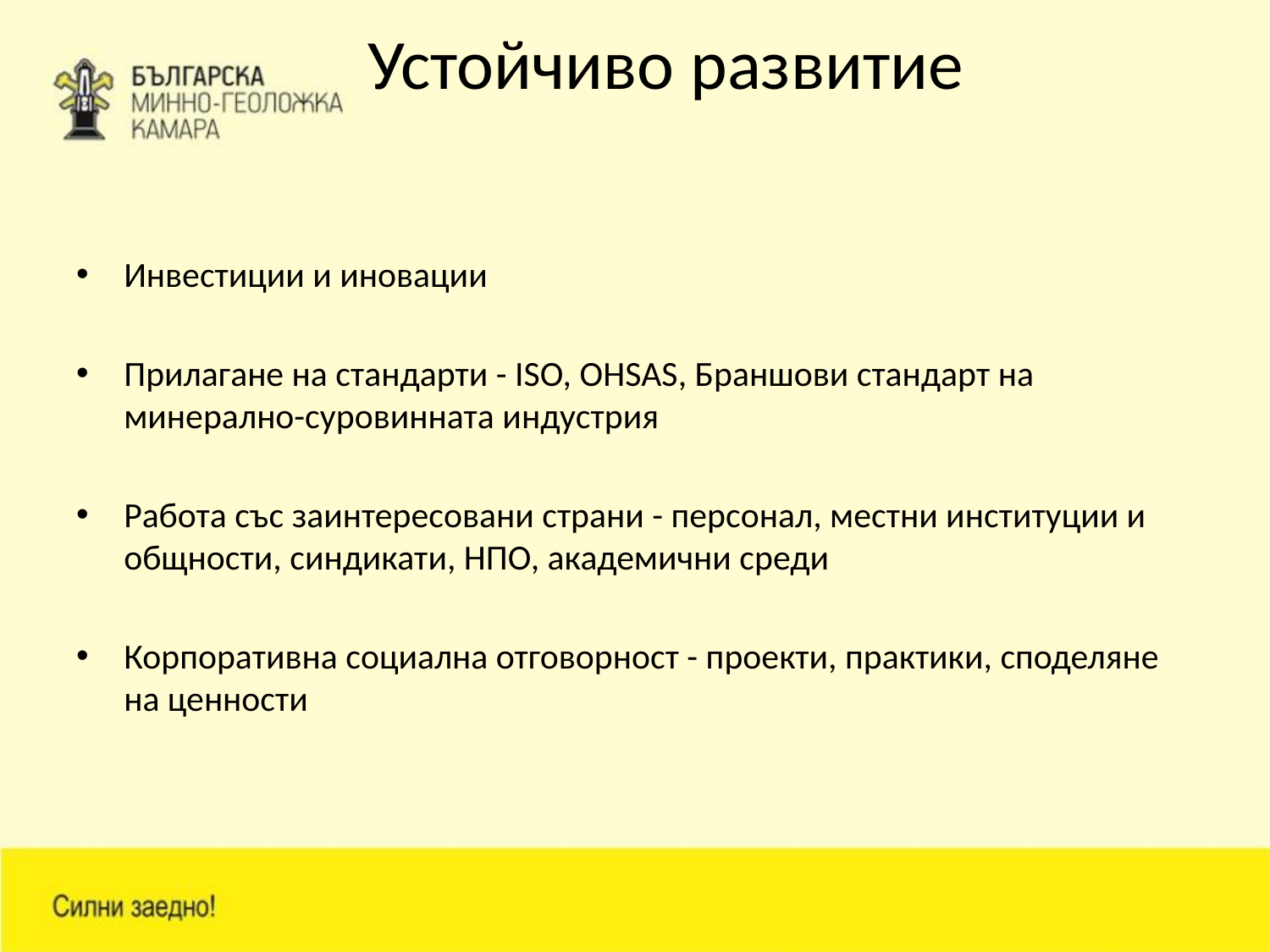

# Устойчиво развитие
Инвестиции и иновации

Прилагане на стандарти - ISO, OHSAS, Браншови стандарт на минерално-суровинната индустрия

Работа със заинтересовани страни - персонал, местни институции и общности, синдикати, НПО, академични среди

Корпоративна социална отговорност - проекти, практики, споделяне на ценности